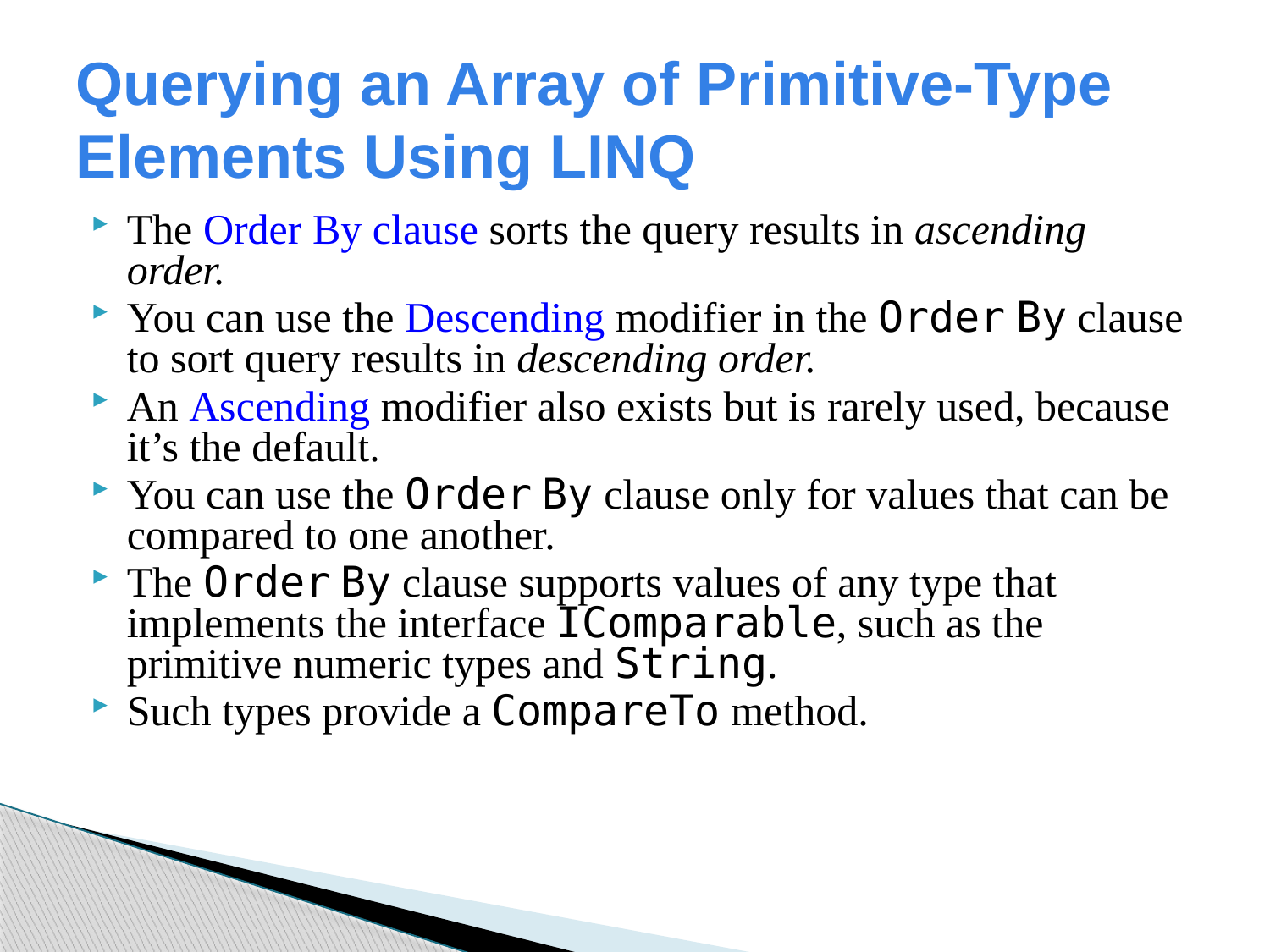

# Querying an Array of Primitive-Type Elements Using LINQ
The Order By clause sorts the query results in ascending order.
You can use the Descending modifier in the Order By clause to sort query results in descending order.
An Ascending modifier also exists but is rarely used, because it’s the default.
You can use the Order By clause only for values that can be compared to one another.
The Order By clause supports values of any type that implements the interface IComparable, such as the primitive numeric types and String.
Such types provide a CompareTo method.